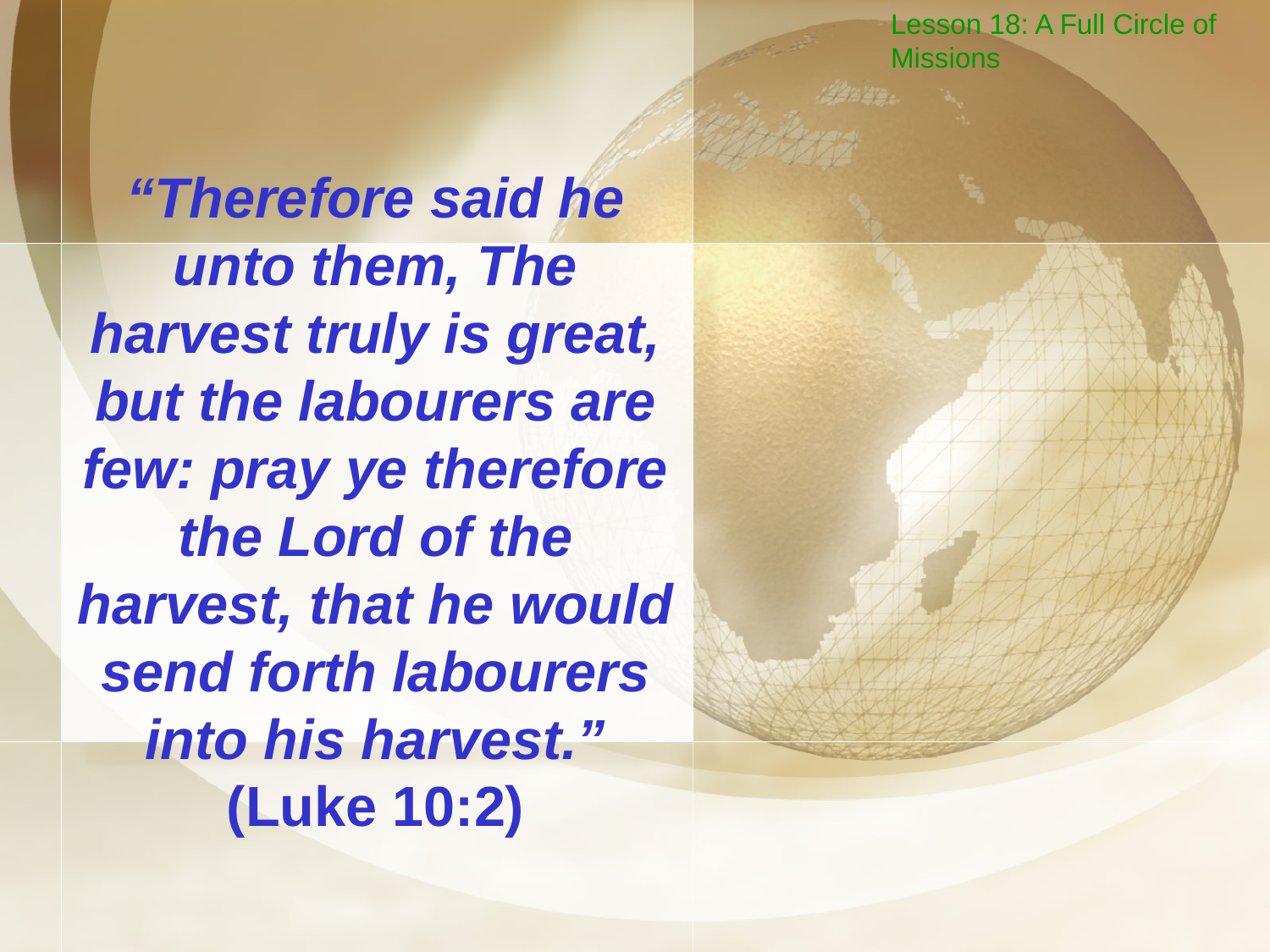

Lesson 18: A Full Circle of Missions
“Therefore said he unto them, The harvest truly is great, but the labourers are few: pray ye therefore the Lord of the harvest, that he would send forth labourers into his harvest.” (Luke 10:2)